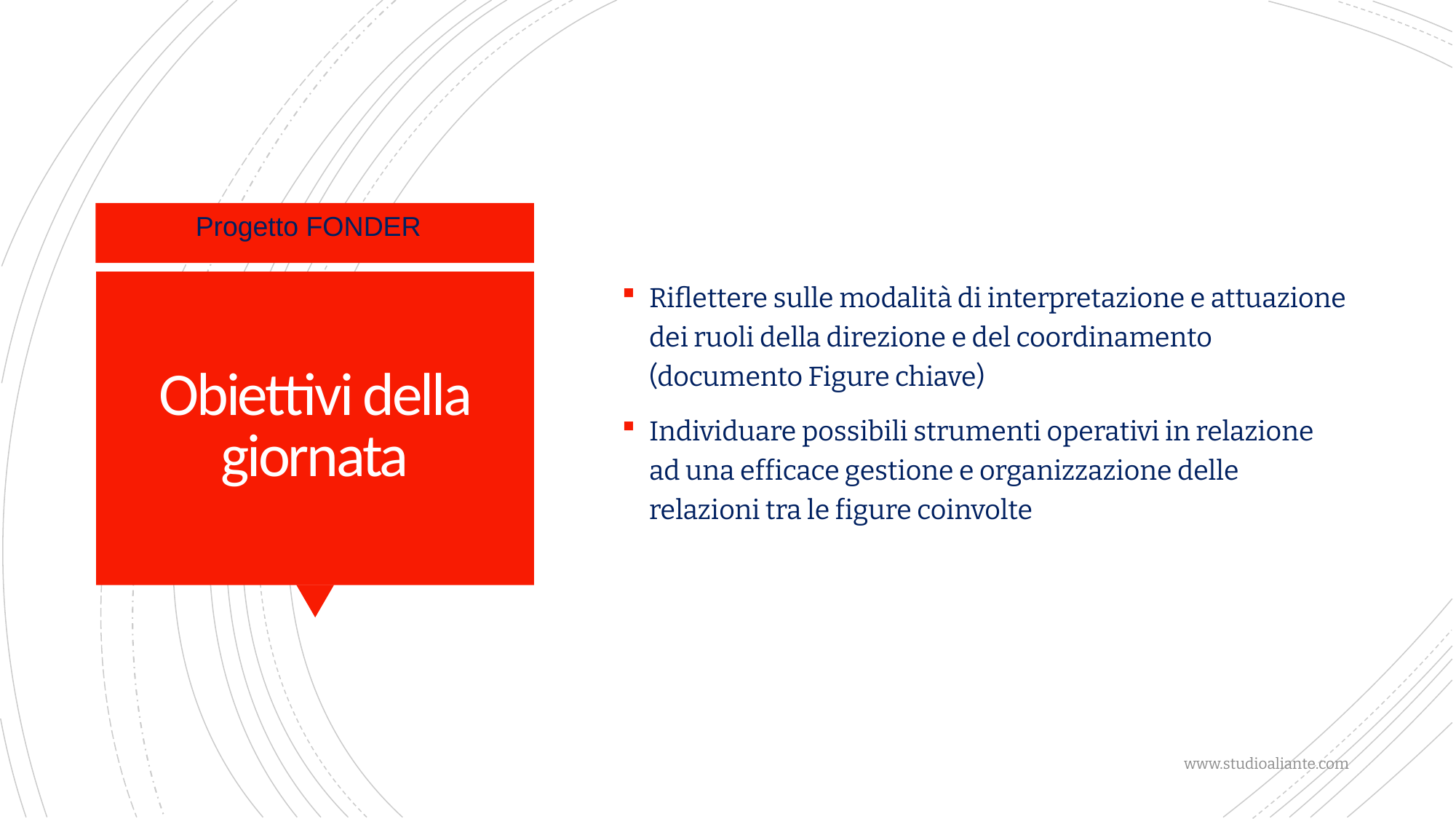

Riflettere sulle modalità di interpretazione e attuazione dei ruoli della direzione e del coordinamento (documento Figure chiave)
Individuare possibili strumenti operativi in relazione ad una efficace gestione e organizzazione delle relazioni tra le figure coinvolte

Progetto FONDER
# Obiettivi della giornata
www.studioaliante.com